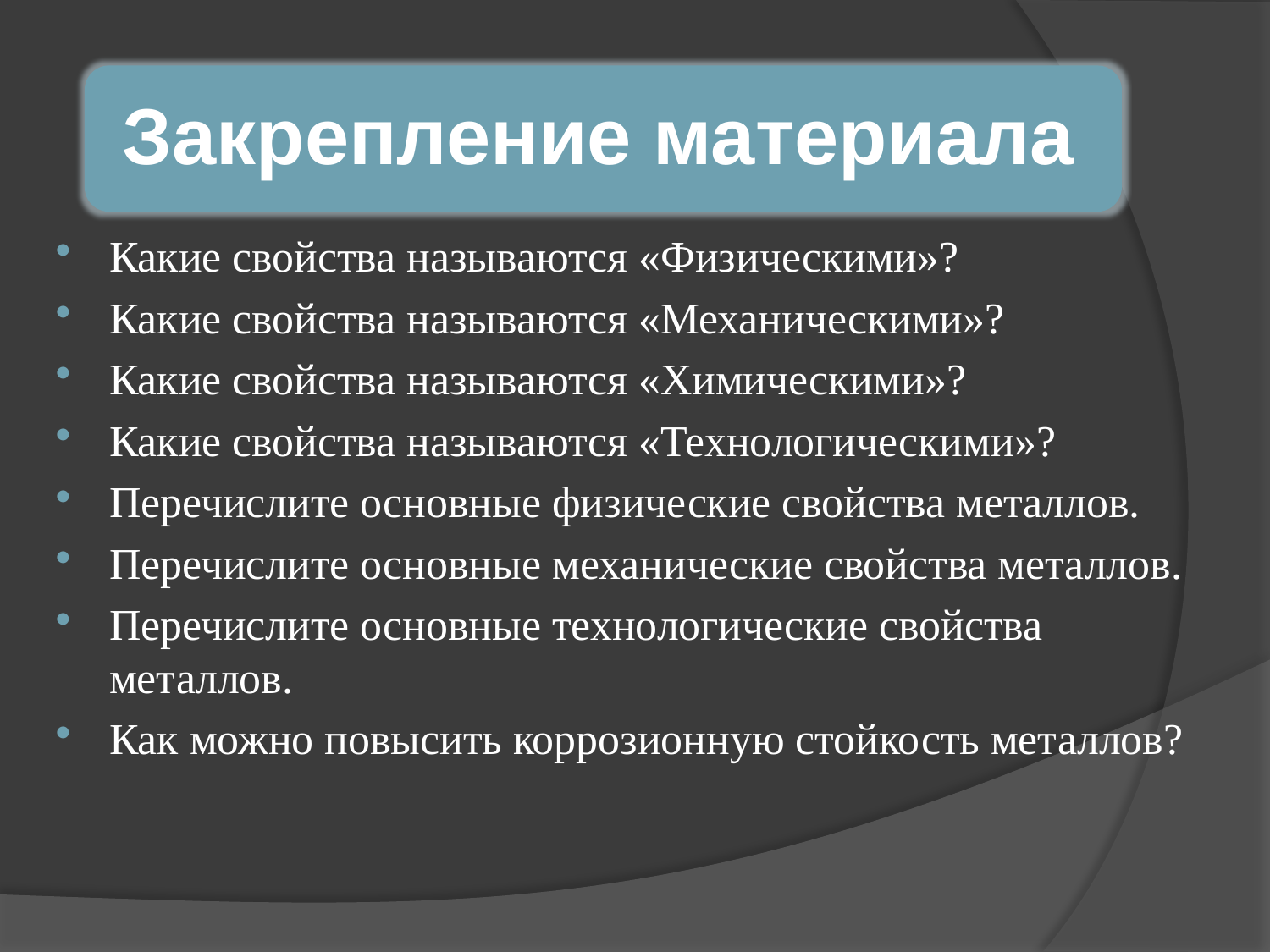

#
Закрепление материала
Какие свойства называются «Физическими»?
Какие свойства называются «Механическими»?
Какие свойства называются «Химическими»?
Какие свойства называются «Технологическими»?
Перечислите основные физические свойства металлов.
Перечислите основные механические свойства металлов.
Перечислите основные технологические свойства металлов.
Как можно повысить коррозионную стойкость металлов?